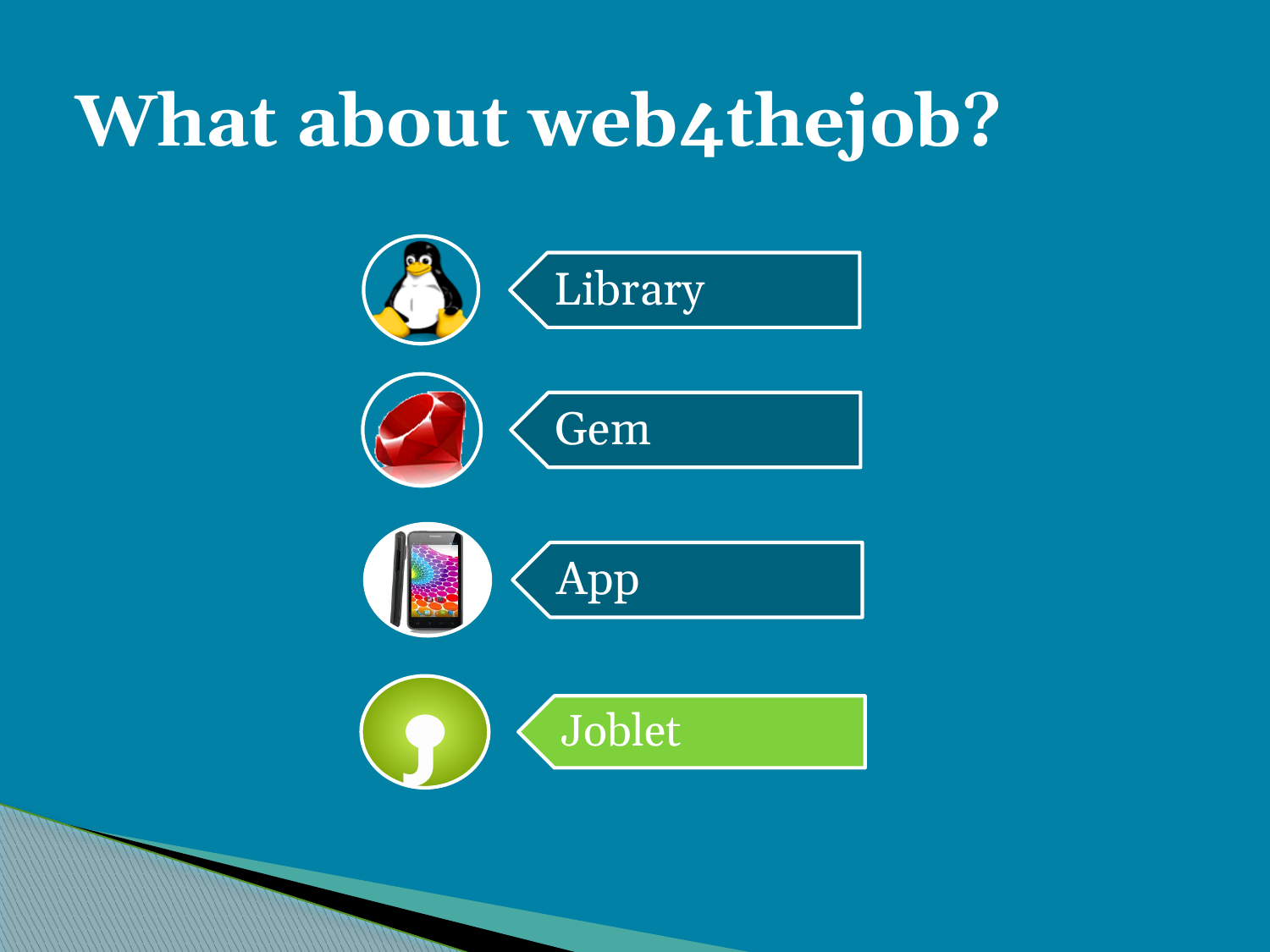

# What about web4thejob?
Library
Gem
App
Joblet